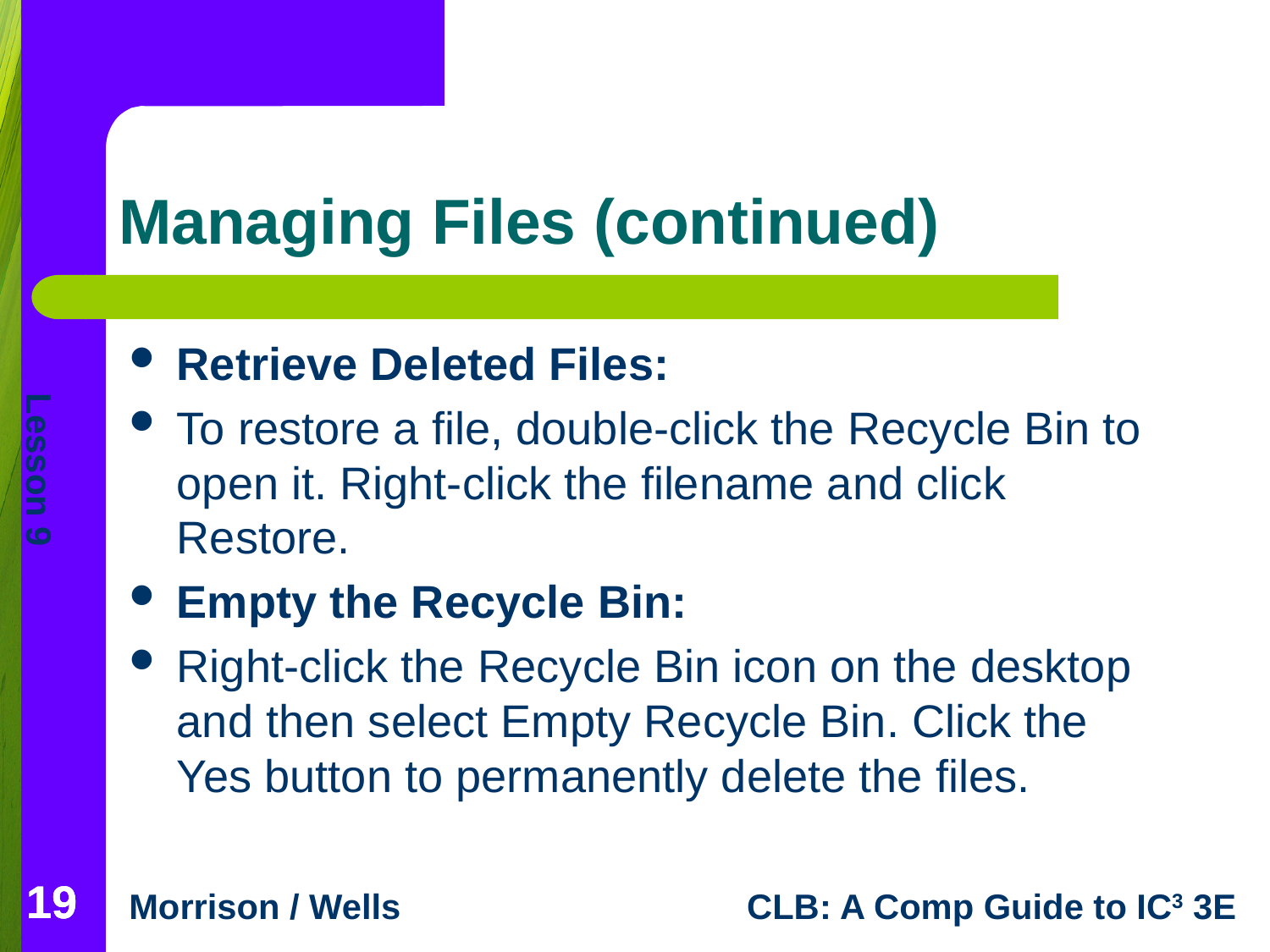

# Managing Files (continued)
Retrieve Deleted Files:
To restore a file, double-click the Recycle Bin to open it. Right-click the filename and click Restore.
Empty the Recycle Bin:
Right-click the Recycle Bin icon on the desktop and then select Empty Recycle Bin. Click the Yes button to permanently delete the files.
19
19
19